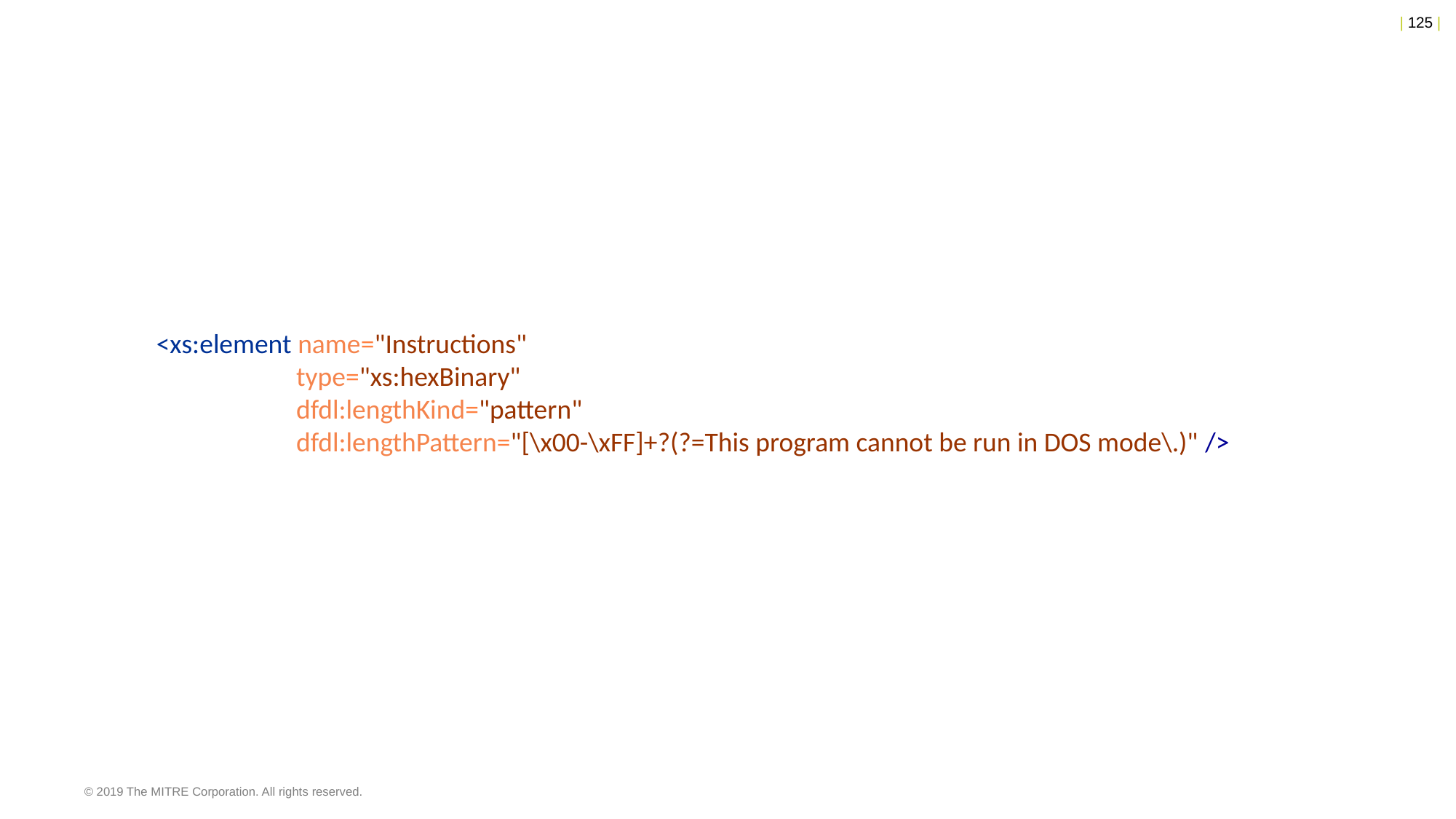

<xs:element name="Instructions"
	     type="xs:hexBinary"
 	     dfdl:lengthKind="pattern"
 	     dfdl:lengthPattern="[\x00-\xFF]+?(?=This program cannot be run in DOS mode\.)" />
© 2019 The MITRE Corporation. All rights reserved.